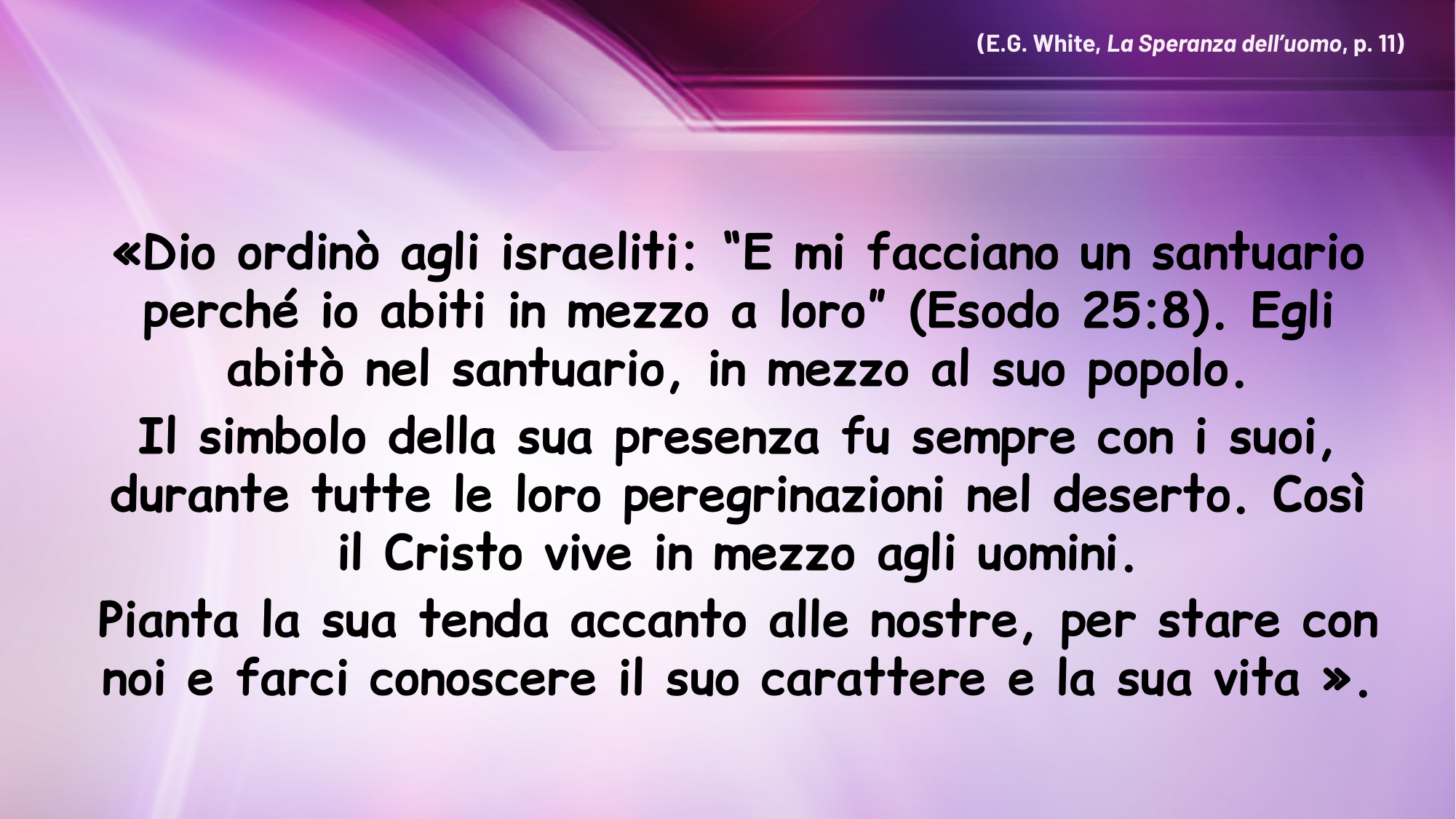

(E.G. White, La Speranza dell’uomo, p. 11)
«Dio ordinò agli israeliti: “E mi facciano un santuario perché io abiti in mezzo a loro” (Esodo 25:8). Egli abitò nel santuario, in mezzo al suo popolo.
Il simbolo della sua presenza fu sempre con i suoi, durante tutte le loro peregrinazioni nel deserto. Così il Cristo vive in mezzo agli uomini.
Pianta la sua tenda accanto alle nostre, per stare con noi e farci conoscere il suo carattere e la sua vita ».